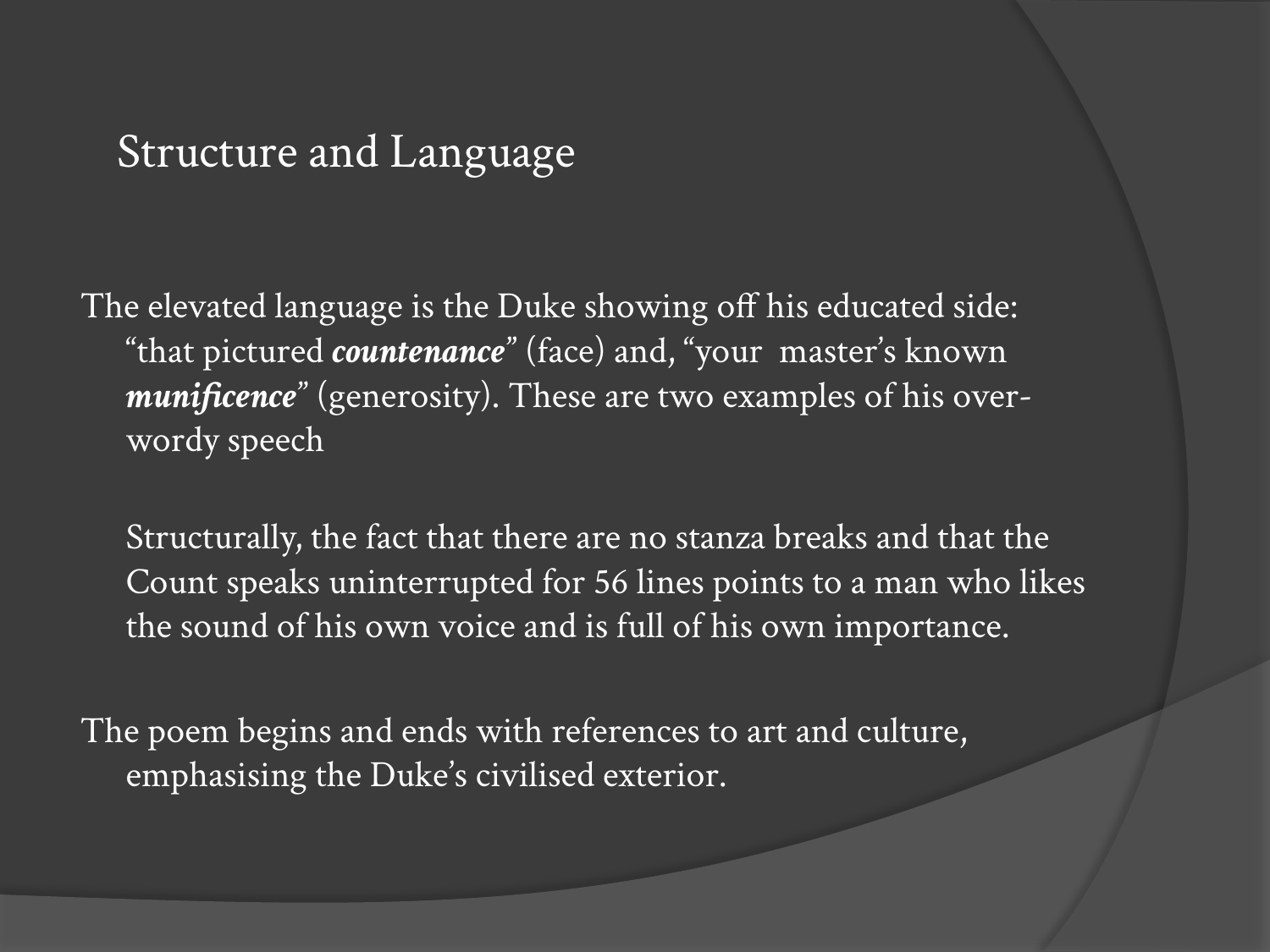

# Structure and Language

The elevated language is the Duke showing off his educated side: “that pictured countenance” (face) and, “your  master’s known munificence” (generosity). These are two examples of his over-wordy speech
Structurally, the fact that there are no stanza breaks and that the Count speaks uninterrupted for 56 lines points to a man who likes the sound of his own voice and is full of his own importance.

The poem begins and ends with references to art and culture, emphasising the Duke’s civilised exterior.